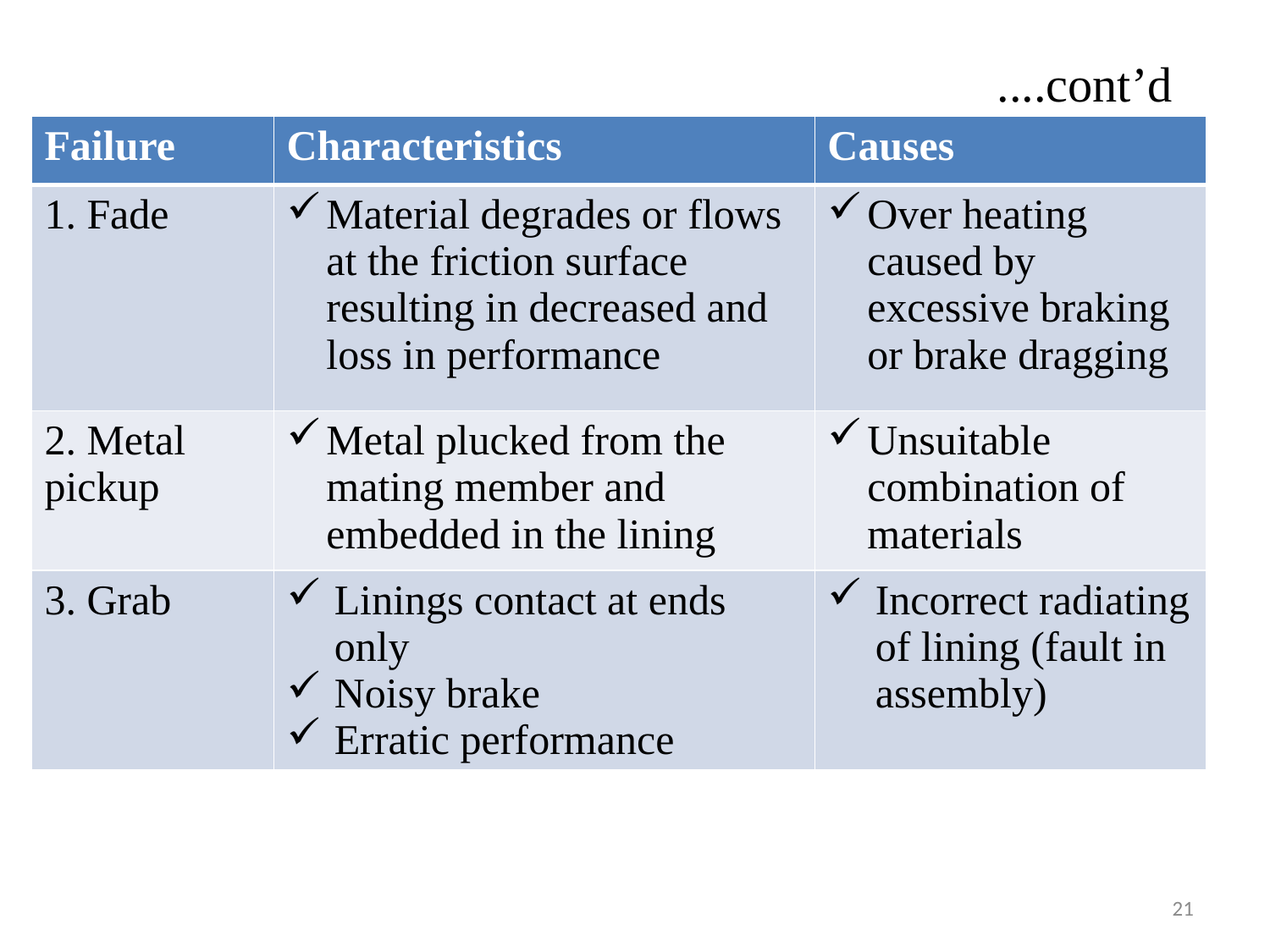

# ....cont’d

| Failure | Characteristics | Causes |
| --- | --- | --- |
| 1. Fade | Material degrades or flows at the friction surface resulting in decreased and loss in performance | Over heating caused by excessive braking or brake dragging |
| 2. Metal pickup | Metal plucked from the mating member and embedded in the lining | Unsuitable combination of materials |
| 3. Grab | Linings contact at ends only Noisy brake Erratic performance | Incorrect radiating of lining (fault in assembly) |
21